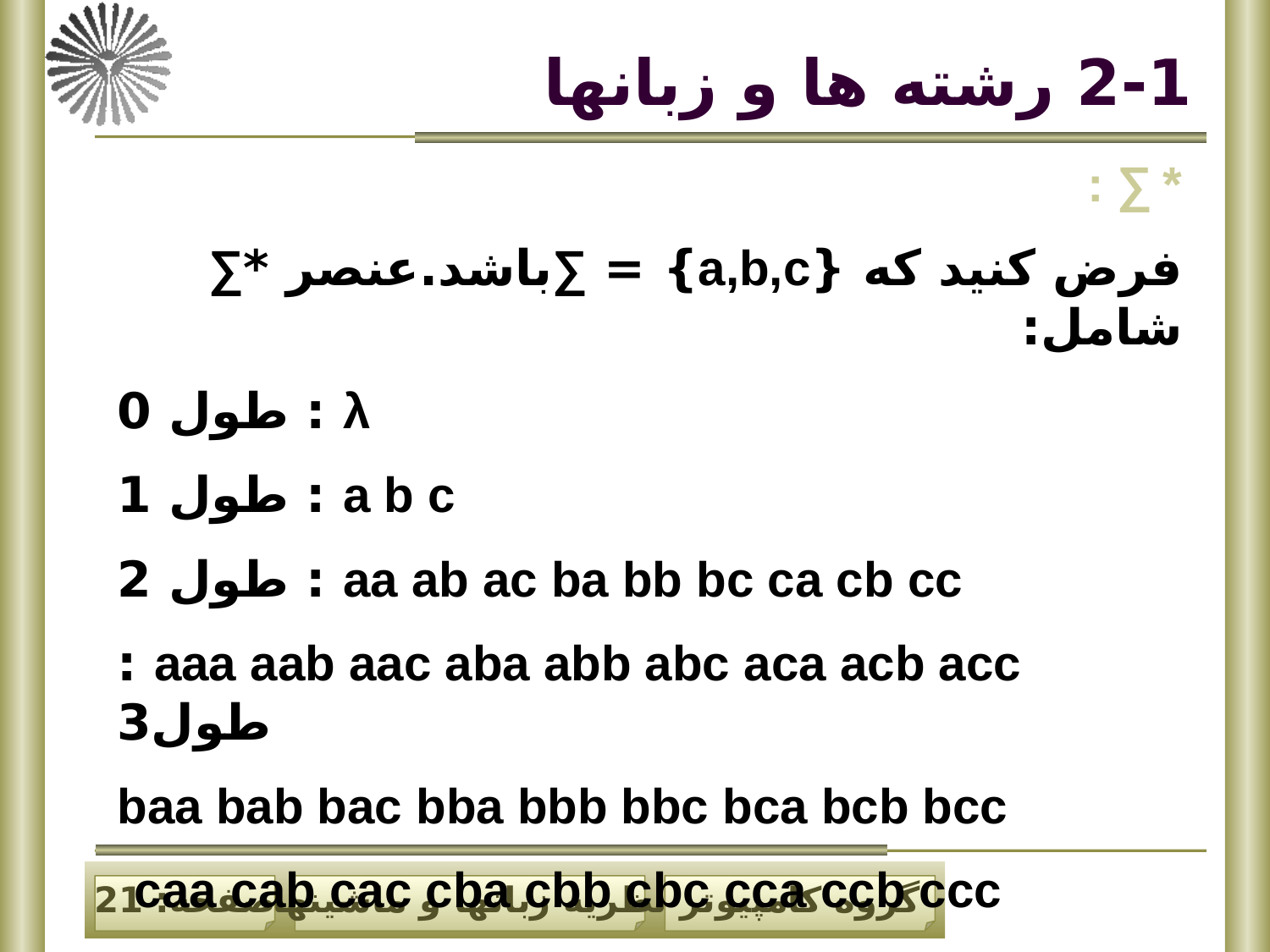

# 2-1 رشته ها و زبانها
*∑ :
فرض کنید که {a,b,c} = ∑باشد.عنصر *∑ شامل:
λ : طول 0
a b c : طول 1
aa ab ac ba bb bc ca cb cc : طول 2
aaa aab aac aba abb abc aca acb acc : طول3
         baa bab bac bba bbb bbc bca bcb bcc
         caa cab cac cba cbb cbc cca ccb ccc